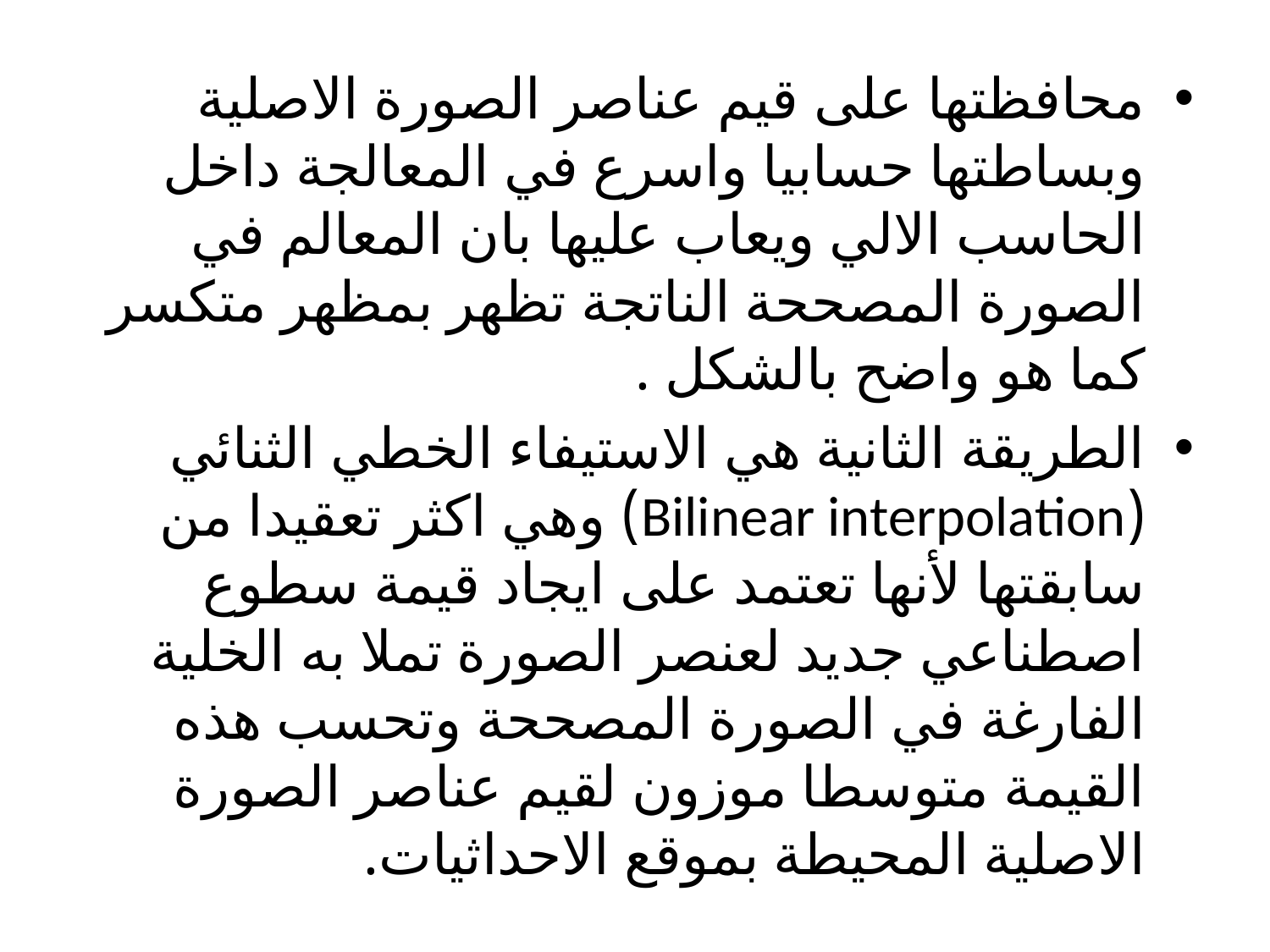

محافظتها على قيم عناصر الصورة الاصلية وبساطتها حسابيا واسرع في المعالجة داخل الحاسب الالي ويعاب عليها بان المعالم في الصورة المصححة الناتجة تظهر بمظهر متكسر كما هو واضح بالشكل .
الطريقة الثانية هي الاستيفاء الخطي الثنائي (Bilinear interpolation) وهي اكثر تعقيدا من سابقتها لأنها تعتمد على ايجاد قيمة سطوع اصطناعي جديد لعنصر الصورة تملا به الخلية الفارغة في الصورة المصححة وتحسب هذه القيمة متوسطا موزون لقيم عناصر الصورة الاصلية المحيطة بموقع الاحداثيات.